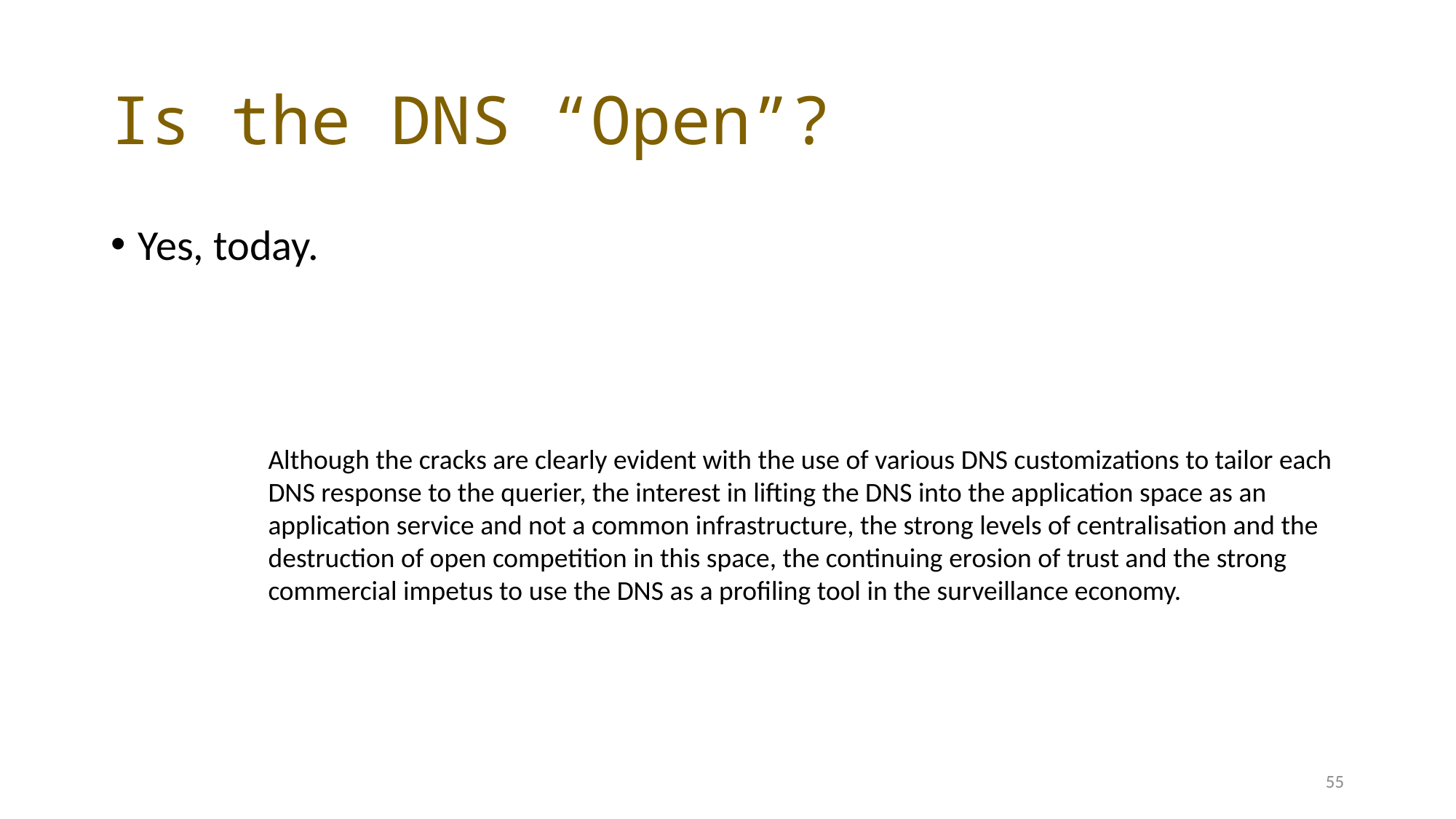

# Is the DNS “Open”?
Yes, today.
Although the cracks are clearly evident with the use of various DNS customizations to tailor each DNS response to the querier, the interest in lifting the DNS into the application space as an application service and not a common infrastructure, the strong levels of centralisation and the destruction of open competition in this space, the continuing erosion of trust and the strong commercial impetus to use the DNS as a profiling tool in the surveillance economy.
55